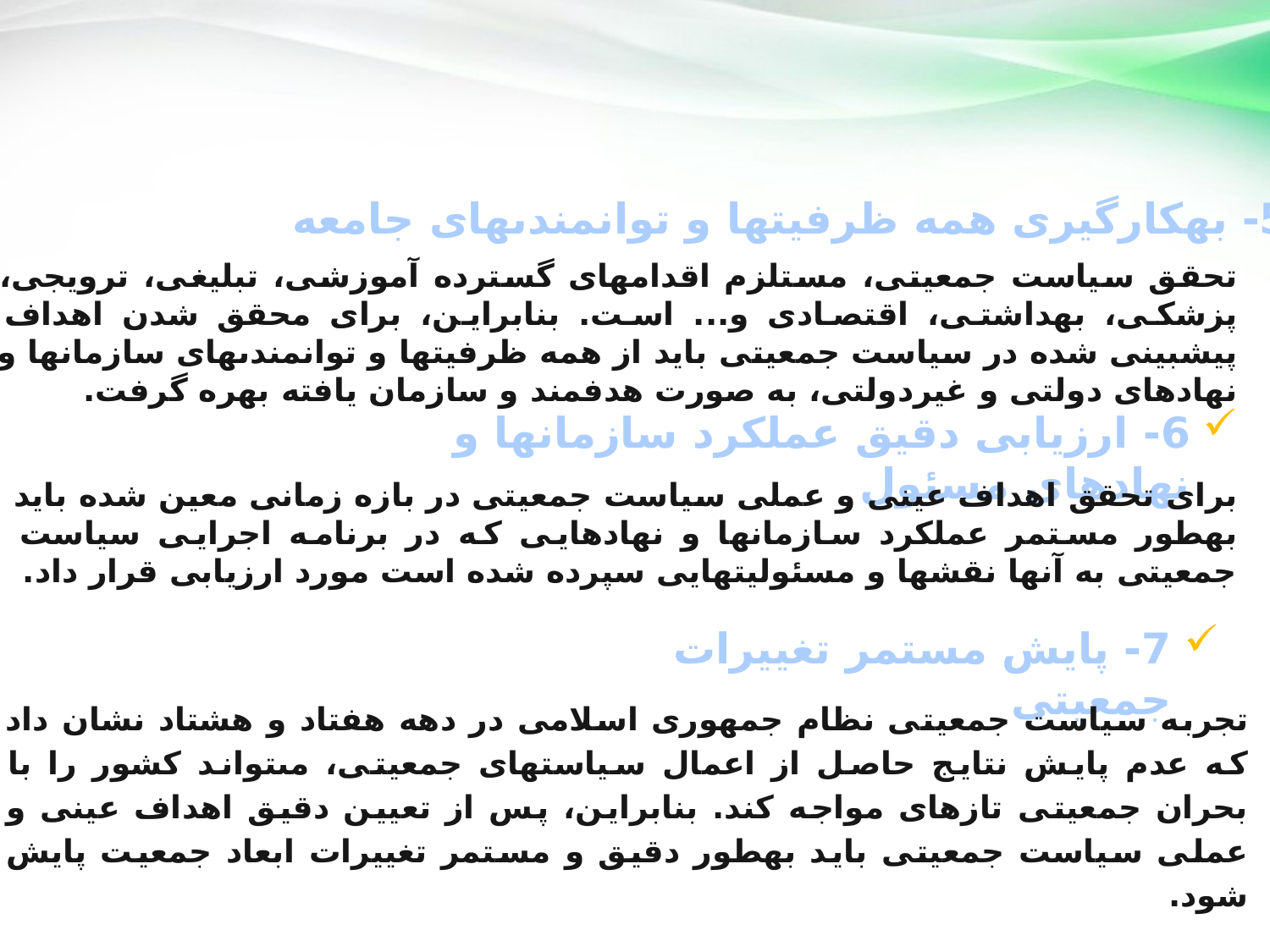

5- به‏كارگيرى همه ظرفيت‏ها و توانمندى‏هاى جامعه
تحقق سياست جمعيتى، مستلزم اقدام‏هاى گسترده آموزشى، تبليغى، ترويجى، پزشكى، بهداشتى، اقتصادى و... است. بنابراين، براى محقق شدن اهداف پيش‏بينى‏ شده در سياست‏ جمعيتى‏ بايد از همه ‏ظرفيت‏ها و توانمندى‏هاى‏ سازمان‏ها و نهادهاى ‏دولتى‏ و غيردولتى، به‏ صورت هدفمند و سازمان‏ یافته بهره گرفت.
6- ارزيابى دقيق عملكرد سازمان‏ها و نهادهاى مسئول
براى تحقق اهداف عينى و عملى سياست جمعيتى در بازه زمانى معين ‏شده بايد به‏طور مستمر عملكرد سازمان‏ها و نهادهايى كه در برنامه اجرايى سياست جمعيتى به آنها نقش‏ها و مسئوليت‏هايى سپرده شده است مورد ارزیابی قرار داد.
7- پايش مستمر تغييرات جمعيتى
تجربه سياست جمعيتى نظام جمهورى اسلامى در دهه هفتاد و هشتاد نشان داد كه عدم پايش نتايج حاصل از اعمال سياست‏هاى جمعيتى، مى‏تواند كشور را با بحران جمعيتى تازه‏اى مواجه كند. بنابراين، پس از تعيين دقيق اهداف عينى و عملى سياست جمعيتى بايد به‏طور دقيق و مستمر تغييرات ابعاد جمعيت پايش شود.